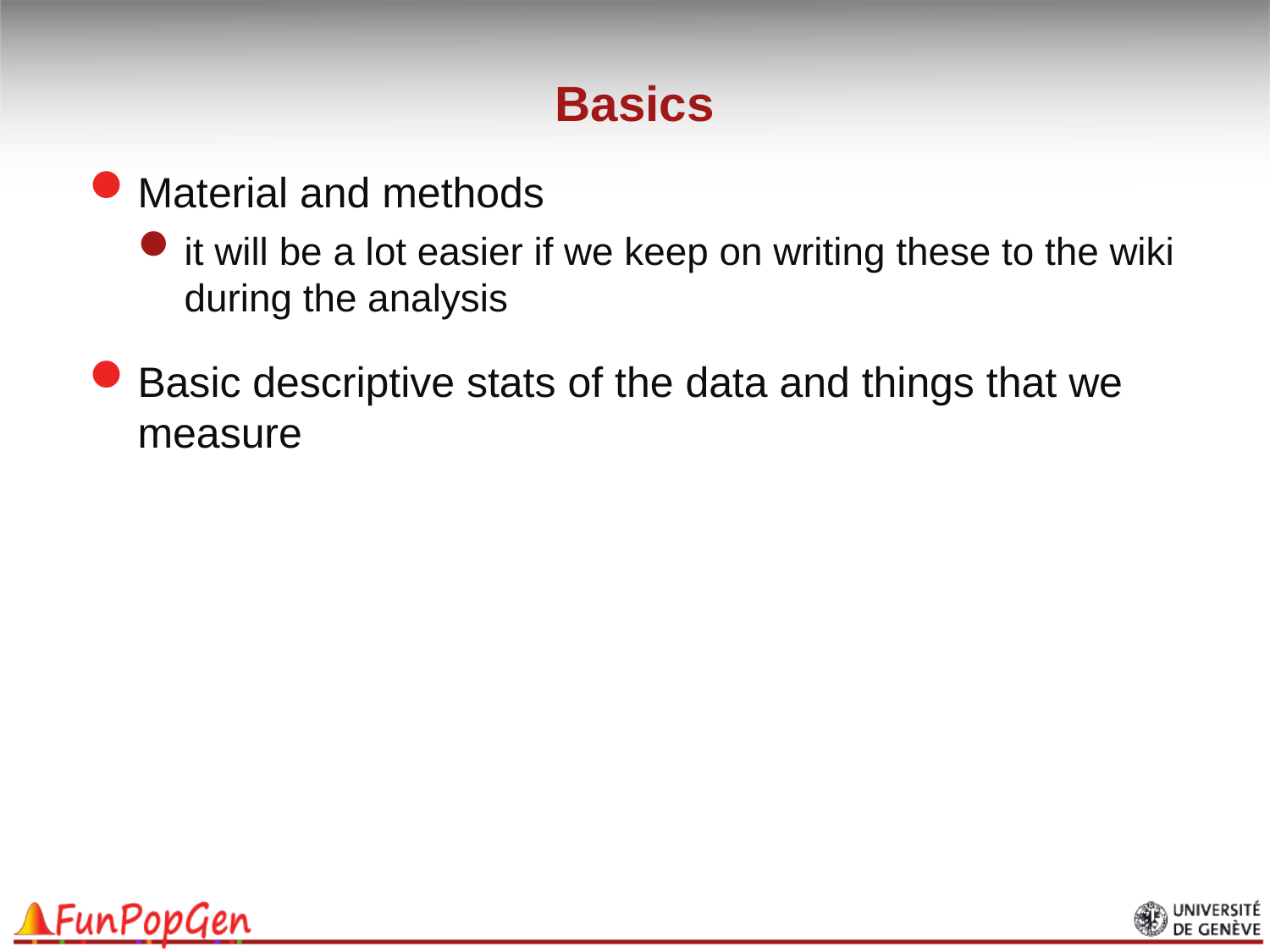

# Basics
Material and methods
it will be a lot easier if we keep on writing these to the wiki during the analysis
Basic descriptive stats of the data and things that we measure